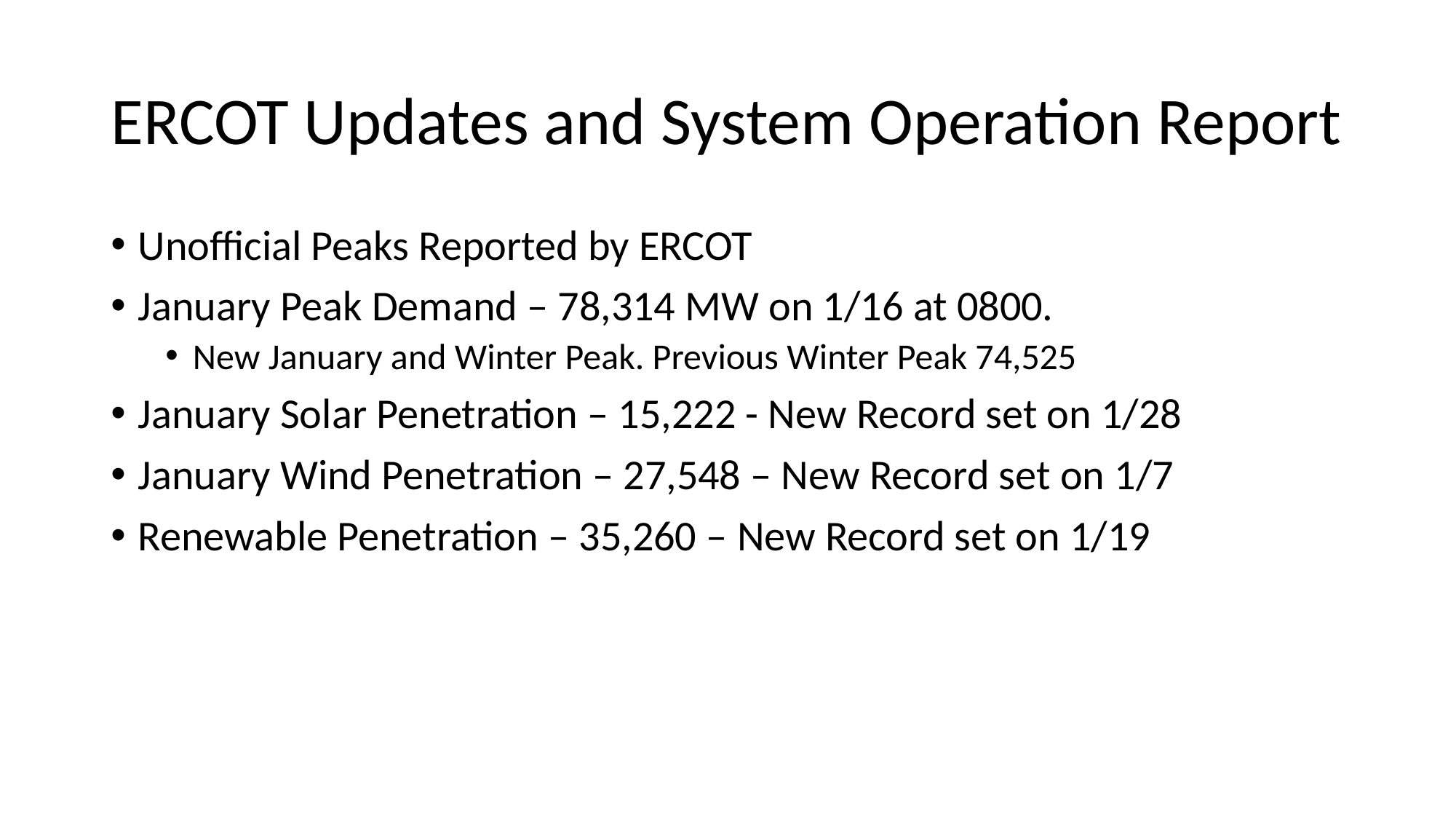

# ERCOT Updates and System Operation Report
Unofficial Peaks Reported by ERCOT
January Peak Demand – 78,314 MW on 1/16 at 0800.
New January and Winter Peak. Previous Winter Peak 74,525
January Solar Penetration – 15,222 - New Record set on 1/28
January Wind Penetration – 27,548 – New Record set on 1/7
Renewable Penetration – 35,260 – New Record set on 1/19